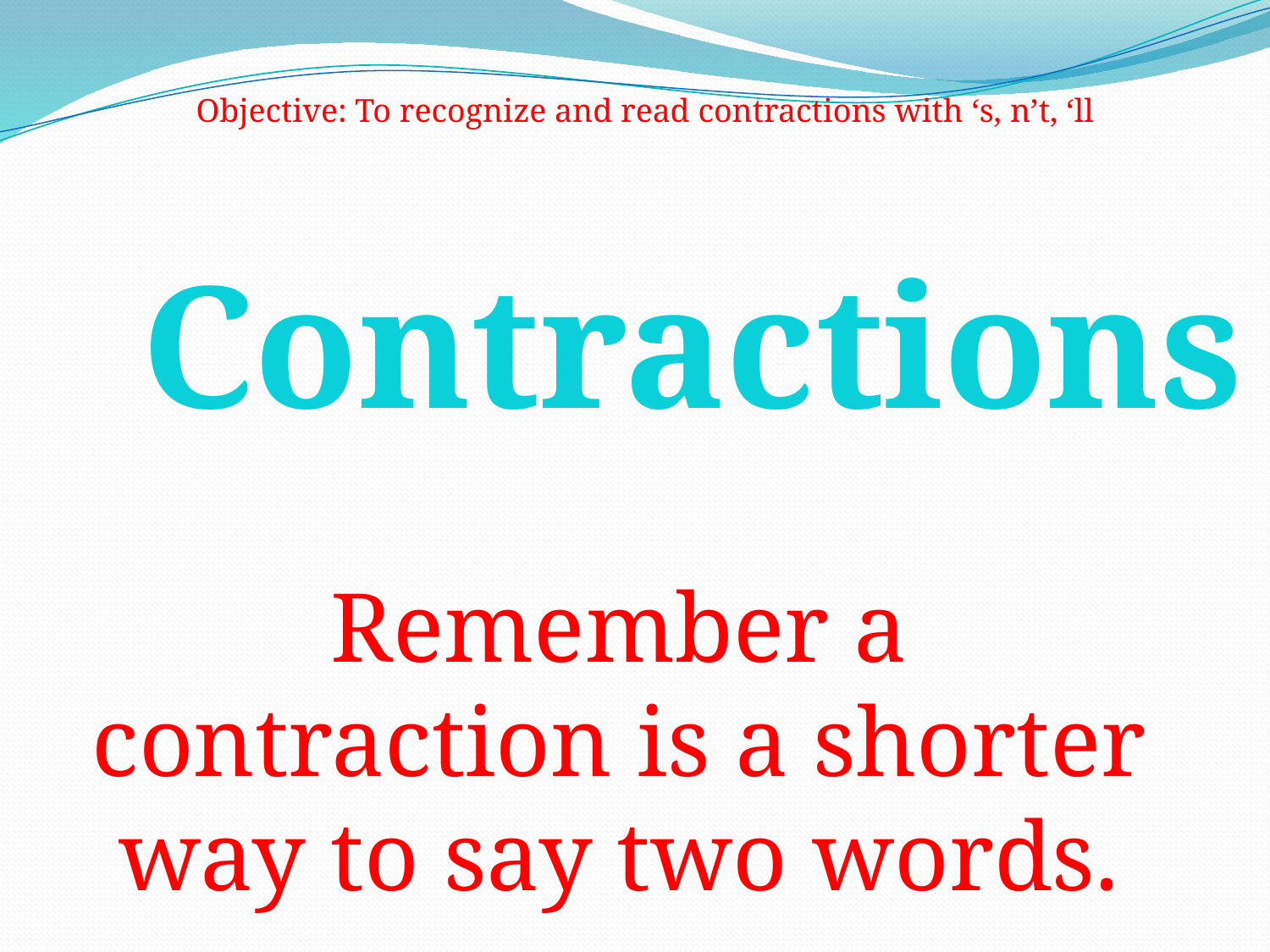

Objective: To recognize and read contractions with ‘s, n’t, ‘ll
Contractions
Remember a contraction is a shorter way to say two words.